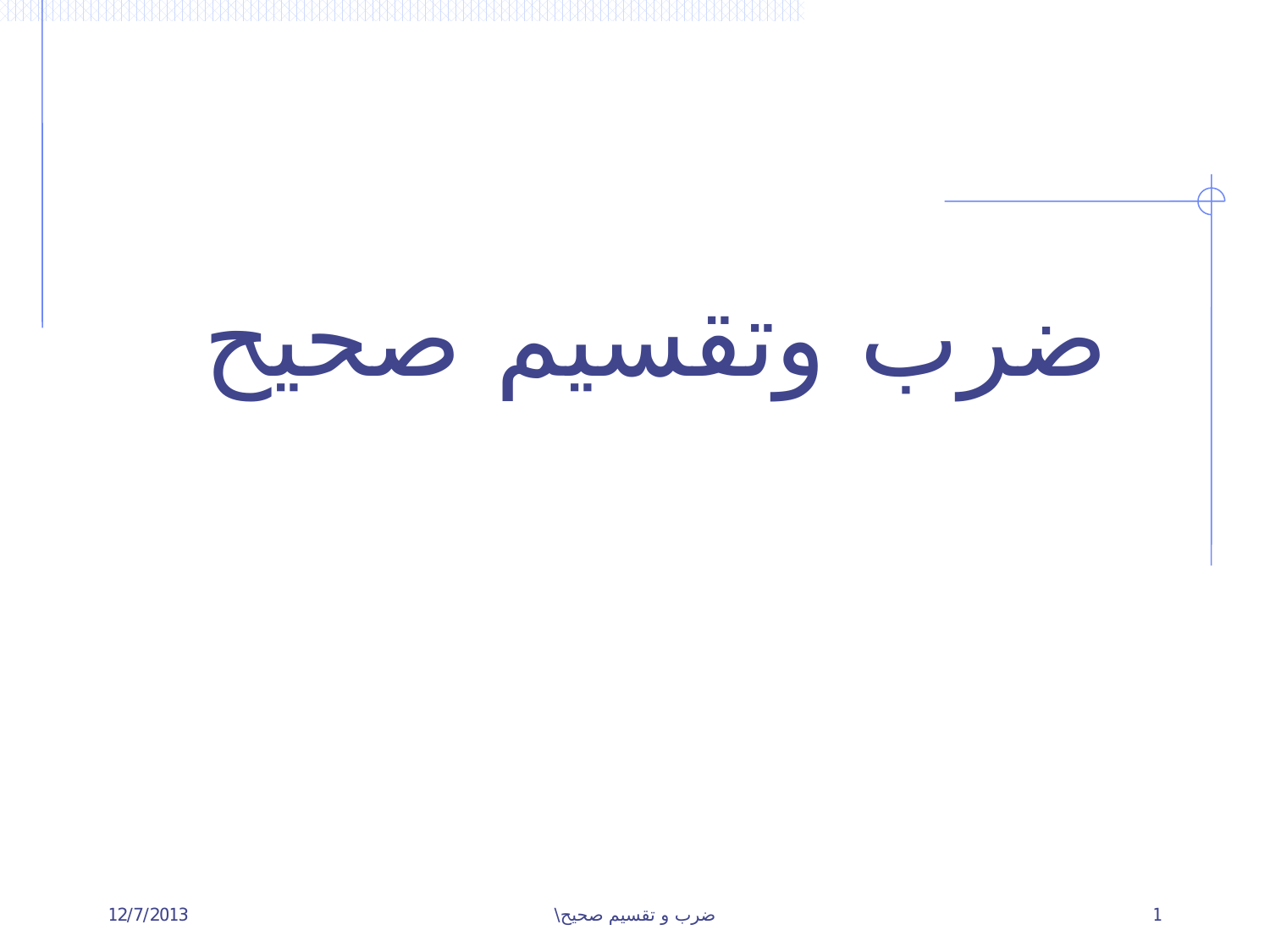

ضرب وتقسيم صحيح
12/7/2013
\ضرب و تقسيم صحيح
1